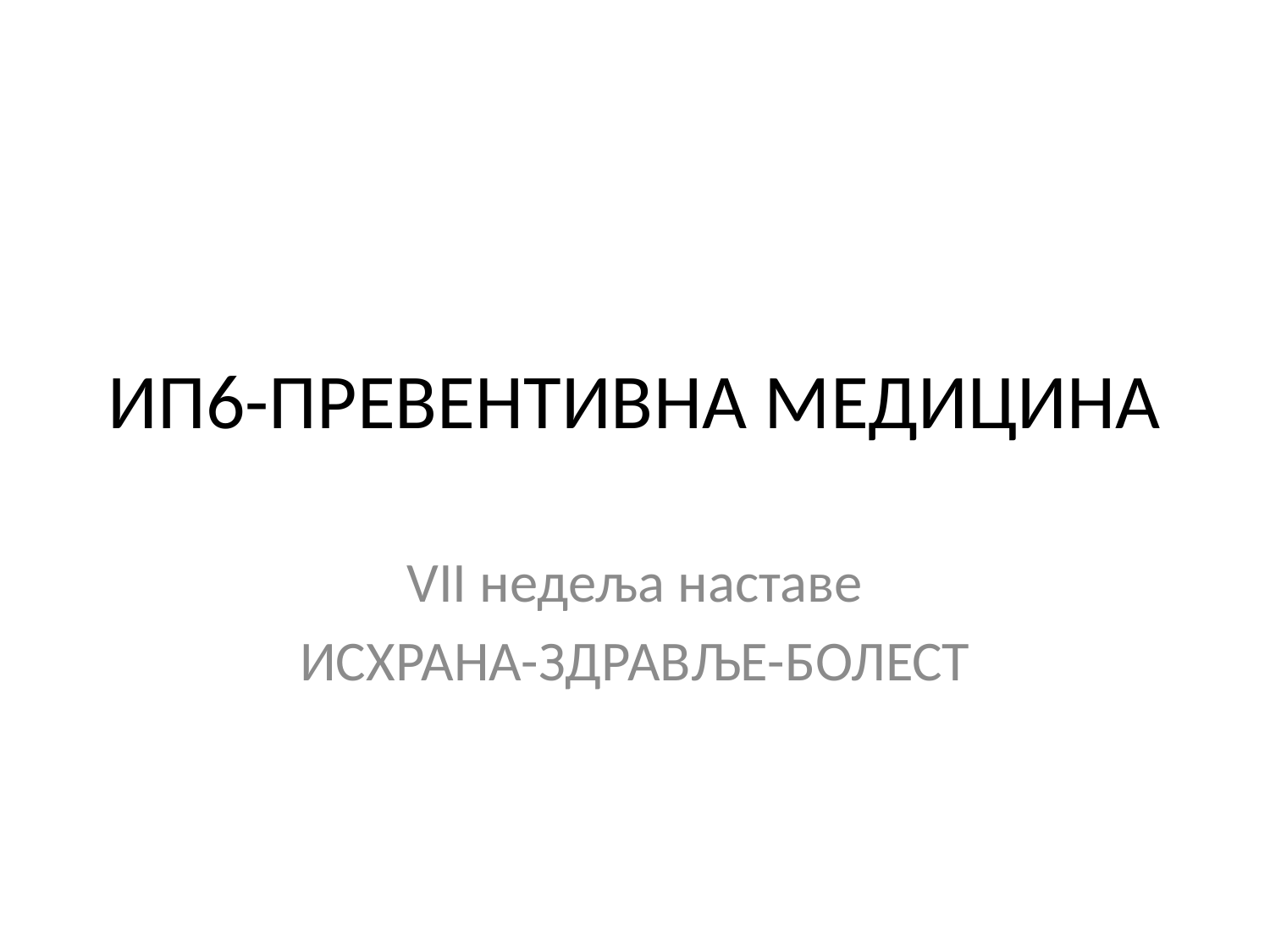

# ИП6-ПРЕВЕНТИВНА МЕДИЦИНА
VII недеља наставе
ИСХРАНА-ЗДРАВЉЕ-БОЛЕСТ